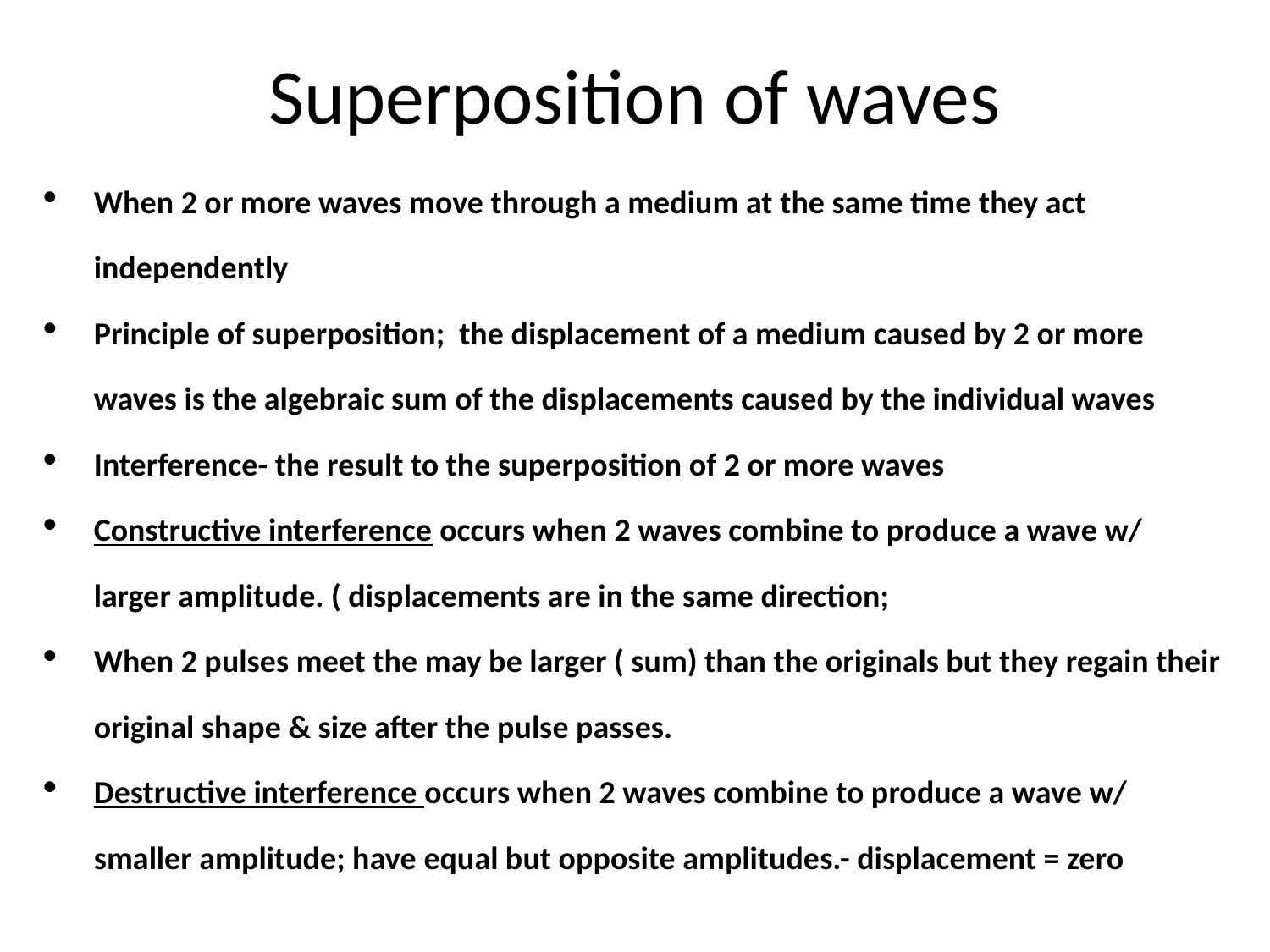

# Superposition of waves
When 2 or more waves move through a medium at the same time they act independently
Principle of superposition;  the displacement of a medium caused by 2 or more waves is the algebraic sum of the displacements caused by the individual waves
Interference- the result to the superposition of 2 or more waves
Constructive interference occurs when 2 waves combine to produce a wave w/ larger amplitude. ( displacements are in the same direction;
When 2 pulses meet the may be larger ( sum) than the originals but they regain their original shape & size after the pulse passes.
Destructive interference occurs when 2 waves combine to produce a wave w/ smaller amplitude; have equal but opposite amplitudes.- displacement = zero